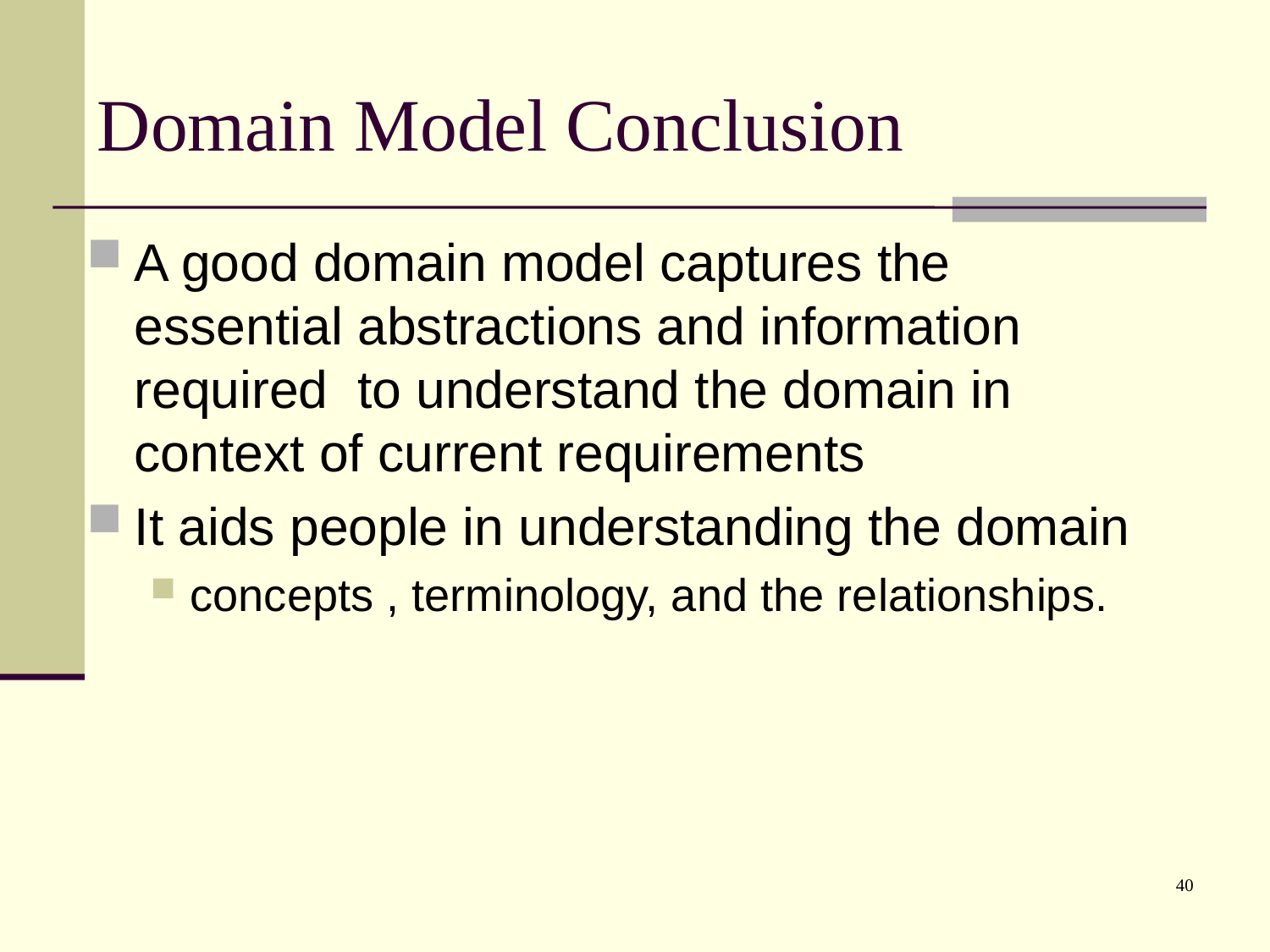

# Domain Model Conclusion
A good domain model captures the essential abstractions and information required  to understand the domain in context of current requirements
It aids people in understanding the domain
concepts , terminology, and the relationships.

40